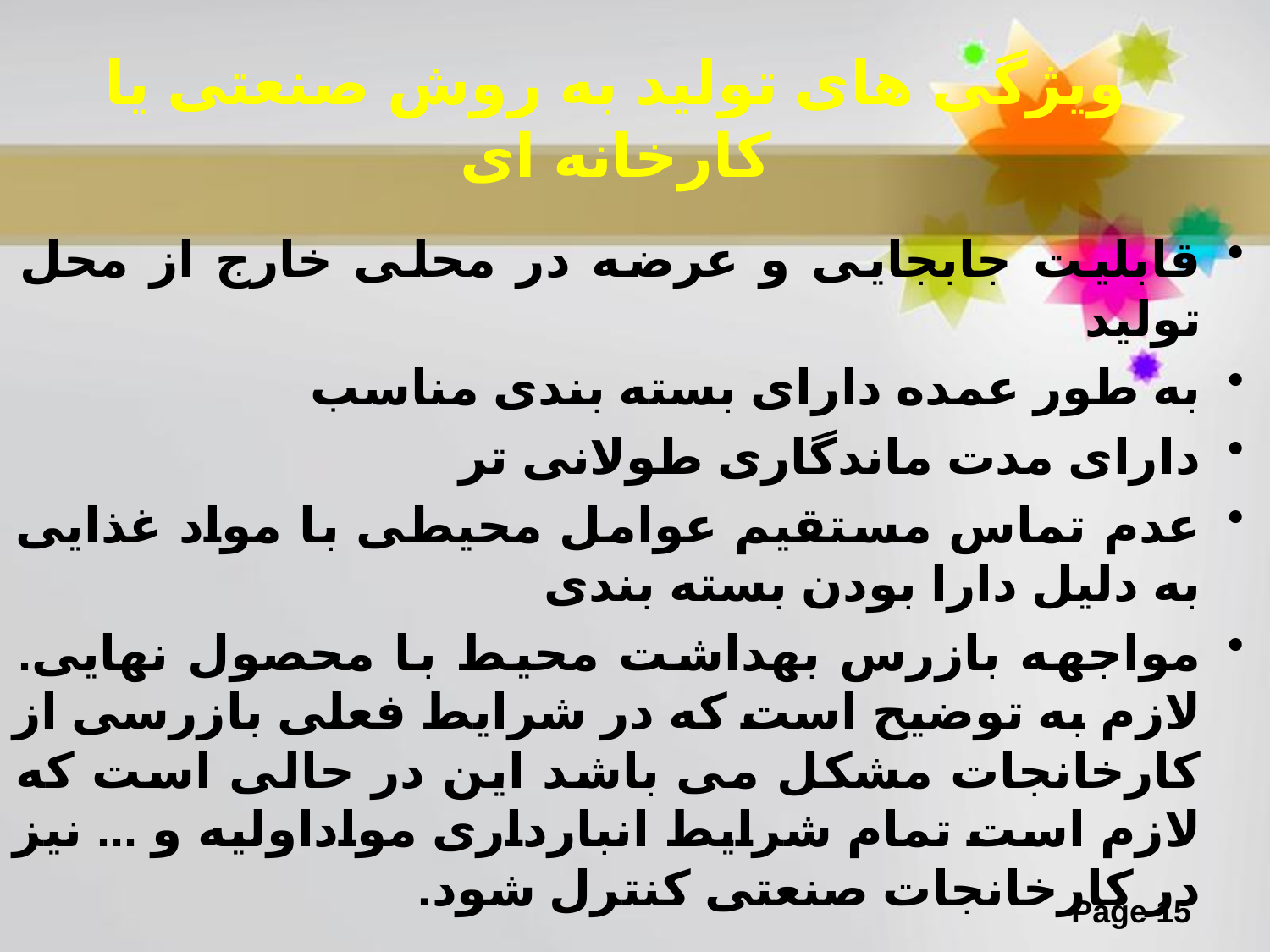

# ویژگی های تولید به روش صنعتی یا کارخانه ای
قابلیت جابجایی و عرضه در محلی خارج از محل تولید
به طور عمده دارای بسته بندی مناسب
دارای مدت ماندگاری طولانی تر
عدم تماس مستقیم عوامل محیطی با مواد غذایی به دلیل دارا بودن بسته بندی
مواجهه بازرس بهداشت محیط با محصول نهایی. لازم به توضیح است که در شرایط فعلی بازرسی از کارخانجات مشکل می باشد این در حالی است که لازم است تمام شرایط انبارداری مواداولیه و ... نیز در کارخانجات صنعتی کنترل شود.